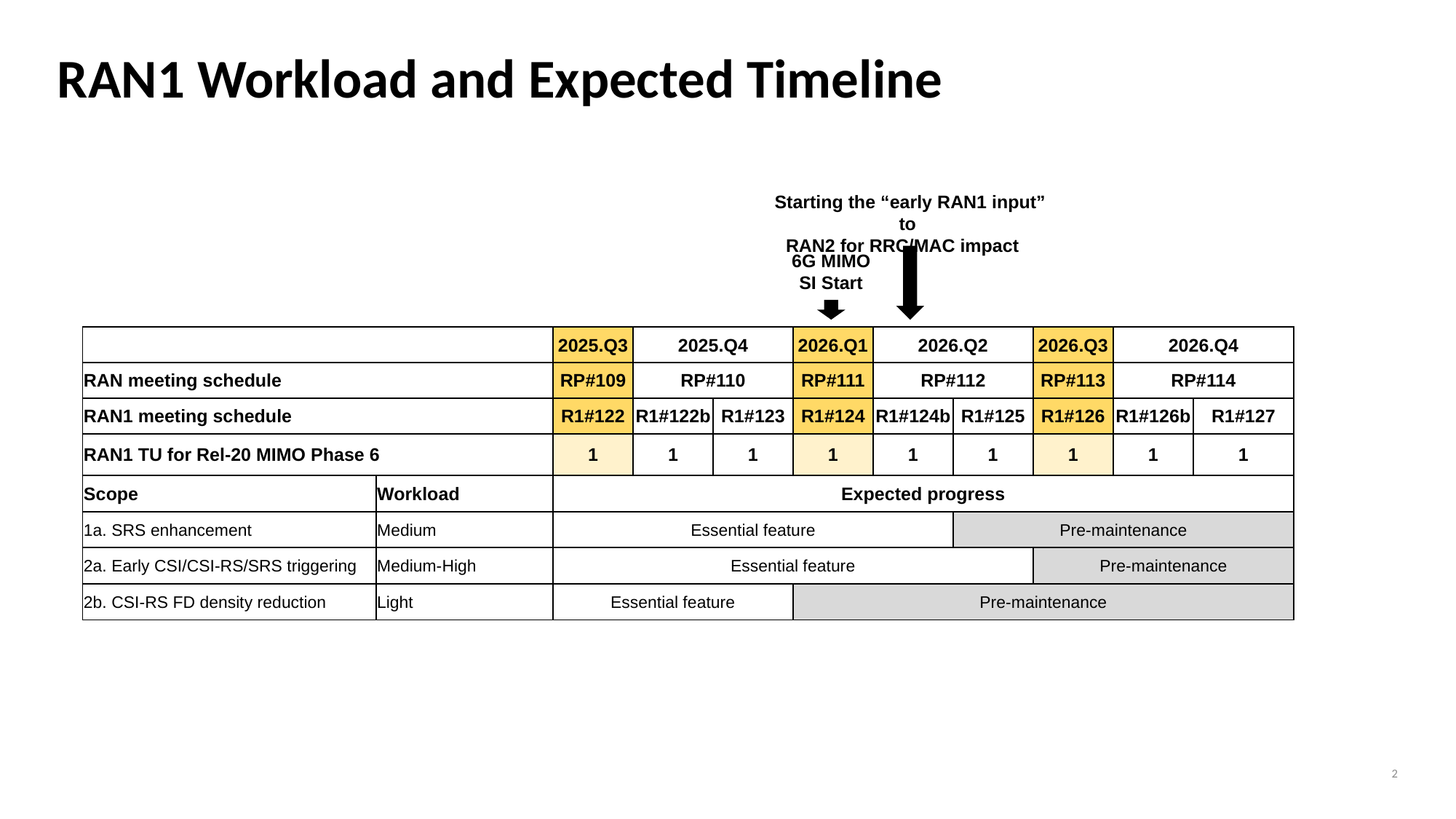

# RAN1 Workload and Expected Timeline
Starting the “early RAN1 input” to
RAN2 for RRC/MAC impact

6G MIMO SI Start

|  |  | 2025.Q3 | 2025.Q4 |  | 2026.Q1 | 2026.Q2 |  | 2026.Q3 | 2026.Q4 |  |
| --- | --- | --- | --- | --- | --- | --- | --- | --- | --- | --- |
| RAN meeting schedule |  | RP#109 | RP#110 |  | RP#111 | RP#112 |  | RP#113 | RP#114 |  |
| RAN1 meeting schedule |  | R1#122 | R1#122b | R1#123 | R1#124 | R1#124b | R1#125 | R1#126 | R1#126b | R1#127 |
| RAN1 TU for Rel-20 MIMO Phase 6 |  | 1 | 1 | 1 | 1 | 1 | 1 | 1 | 1 | 1 |
| Scope | Workload | Expected progress |  |  |  |  |  |  |  |  |
| 1a. SRS enhancement | Medium | Essential feature |  |  |  |  | Pre-maintenance |  |  |  |
| 2a. Early CSI/CSI-RS/SRS triggering | Medium-High | Essential feature |  |  |  |  |  | Pre-maintenance |  |  |
| 2b. CSI-RS FD density reduction | Light | Essential feature |  |  | Pre-maintenance |  |  |  |  |  |
Note 1: 1a will be included in AI 10.2.1 Improvement of SRS capacity and coverage, moderated by CATT
Note 2: 2a and 2b will be included in AI 10.2.2 Enhancing DL CSI acquisition, moderated by MediaTek
2